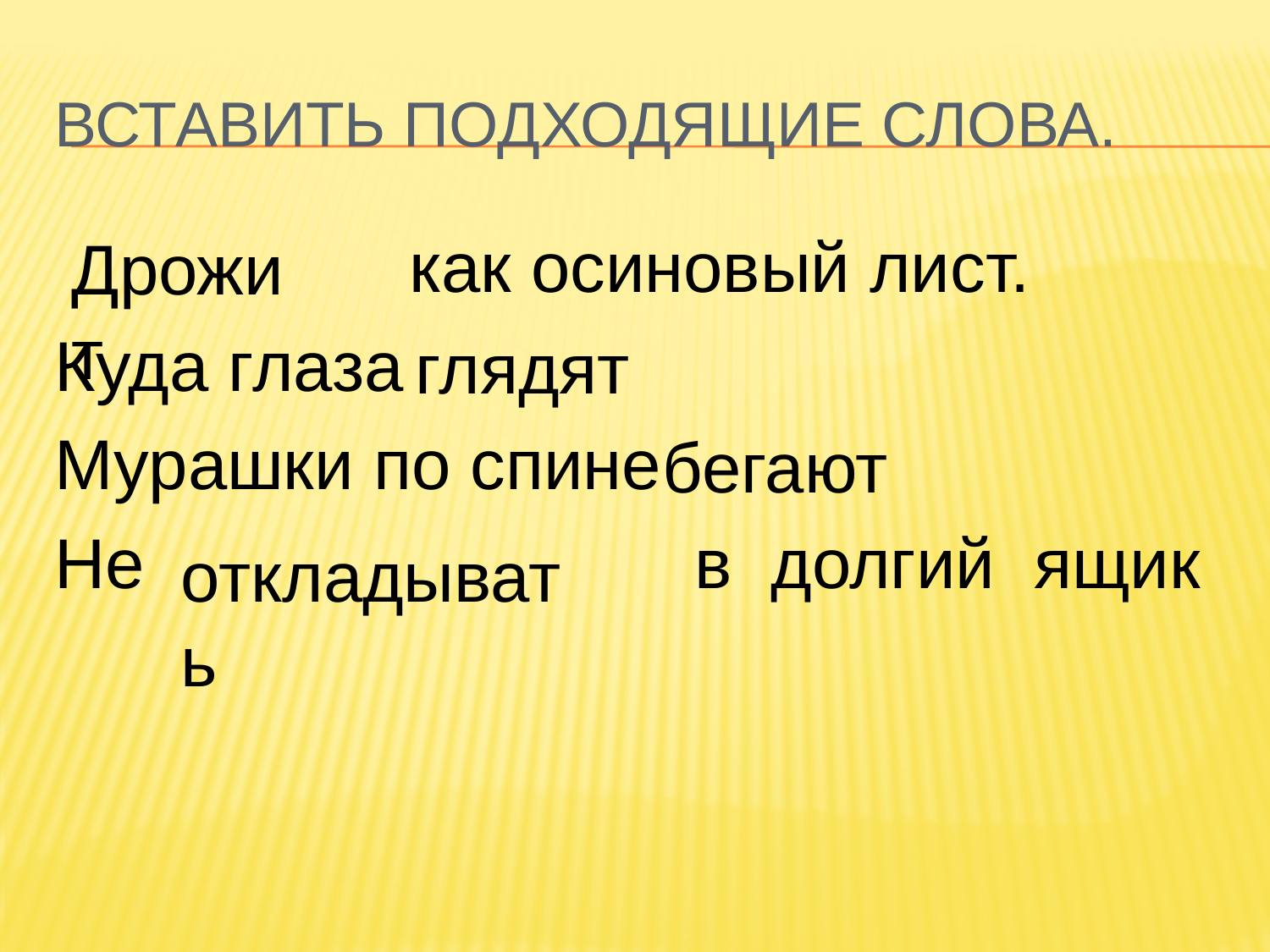

# Вставить подходящие слова.
                  как осиновый лист.
Куда глаза
Мурашки по спине
Не                            в  долгий  ящик
Дрожит
глядят
бегают
откладывать